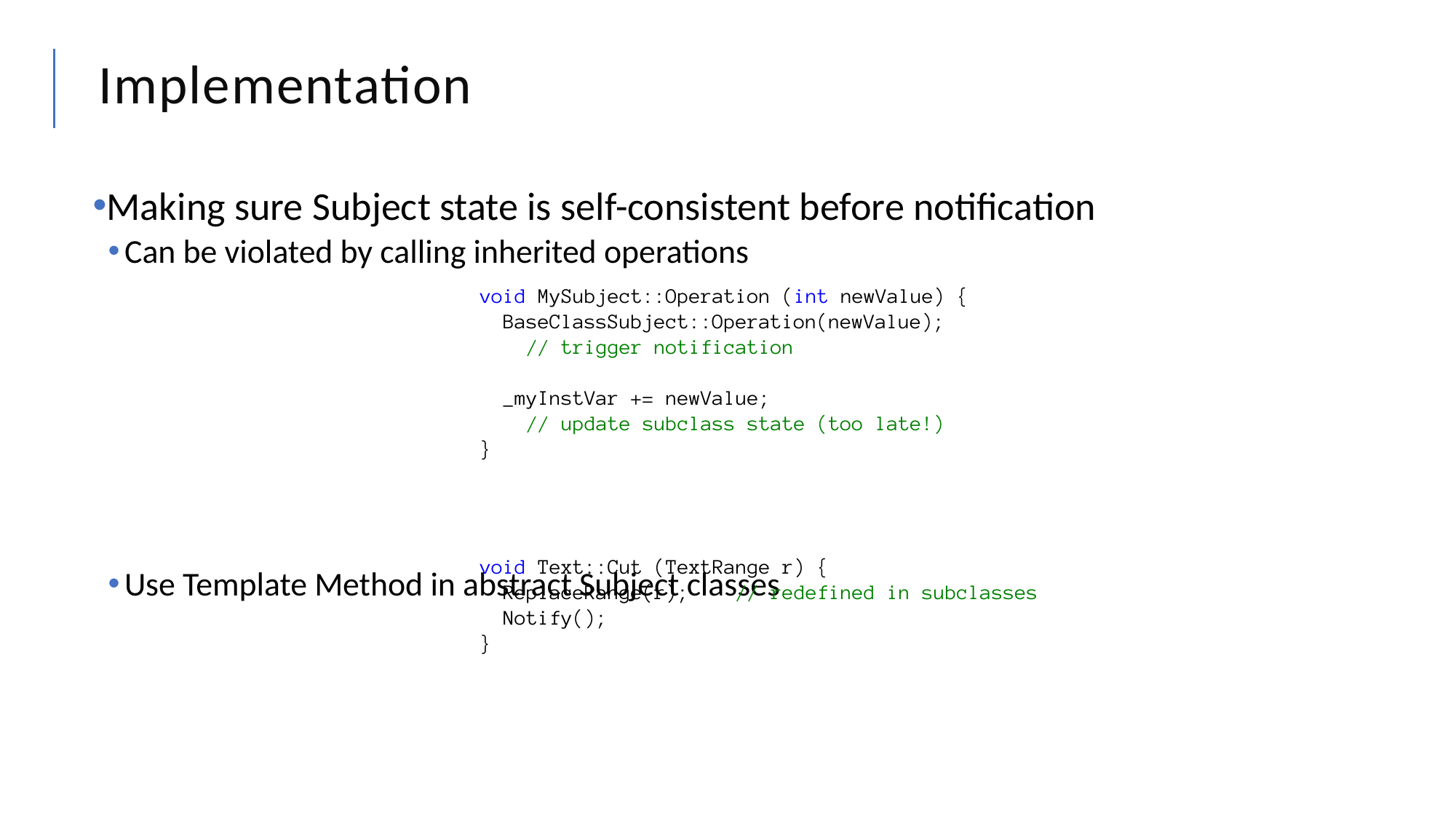

# Implementation
Making sure Subject state is self-consistent before notification
Can be violated by calling inherited operations

Use Template Method in abstract Subject classes
void MySubject::Operation (int newValue) {
  BaseClassSubject::Operation(newValue);
    // trigger notification
  _myInstVar += newValue;
    // update subclass state (too late!)
}

void Text::Cut (TextRange r) {
  ReplaceRange(r);    // redefined in subclasses
  Notify();
}